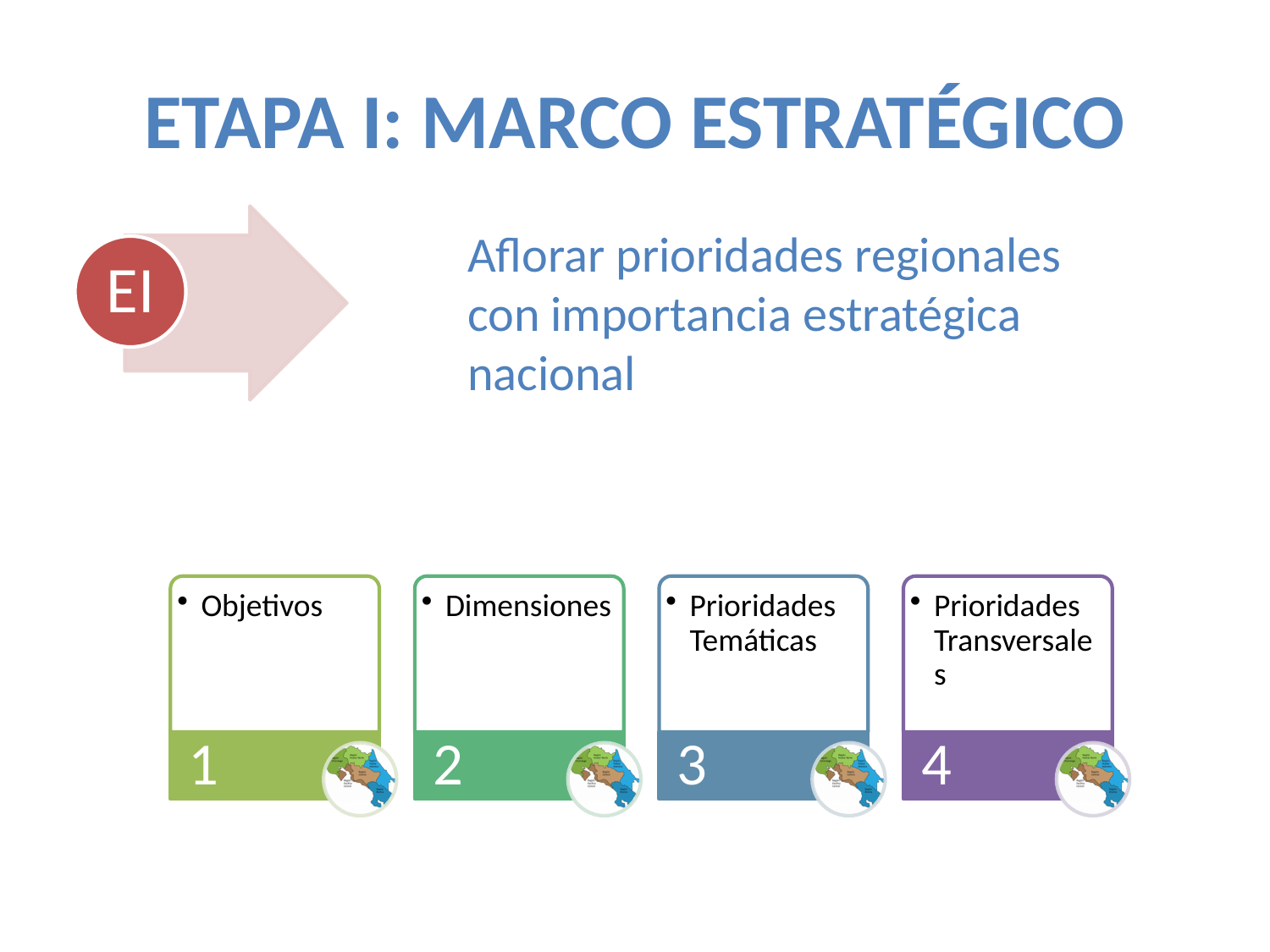

# Etapa I: Marco Estratégico

EI
Aflorar prioridades regionales con importancia estratégica nacional
Objetivos
1
Dimensiones
2
Prioridades Temáticas
3
Prioridades Transversales
4